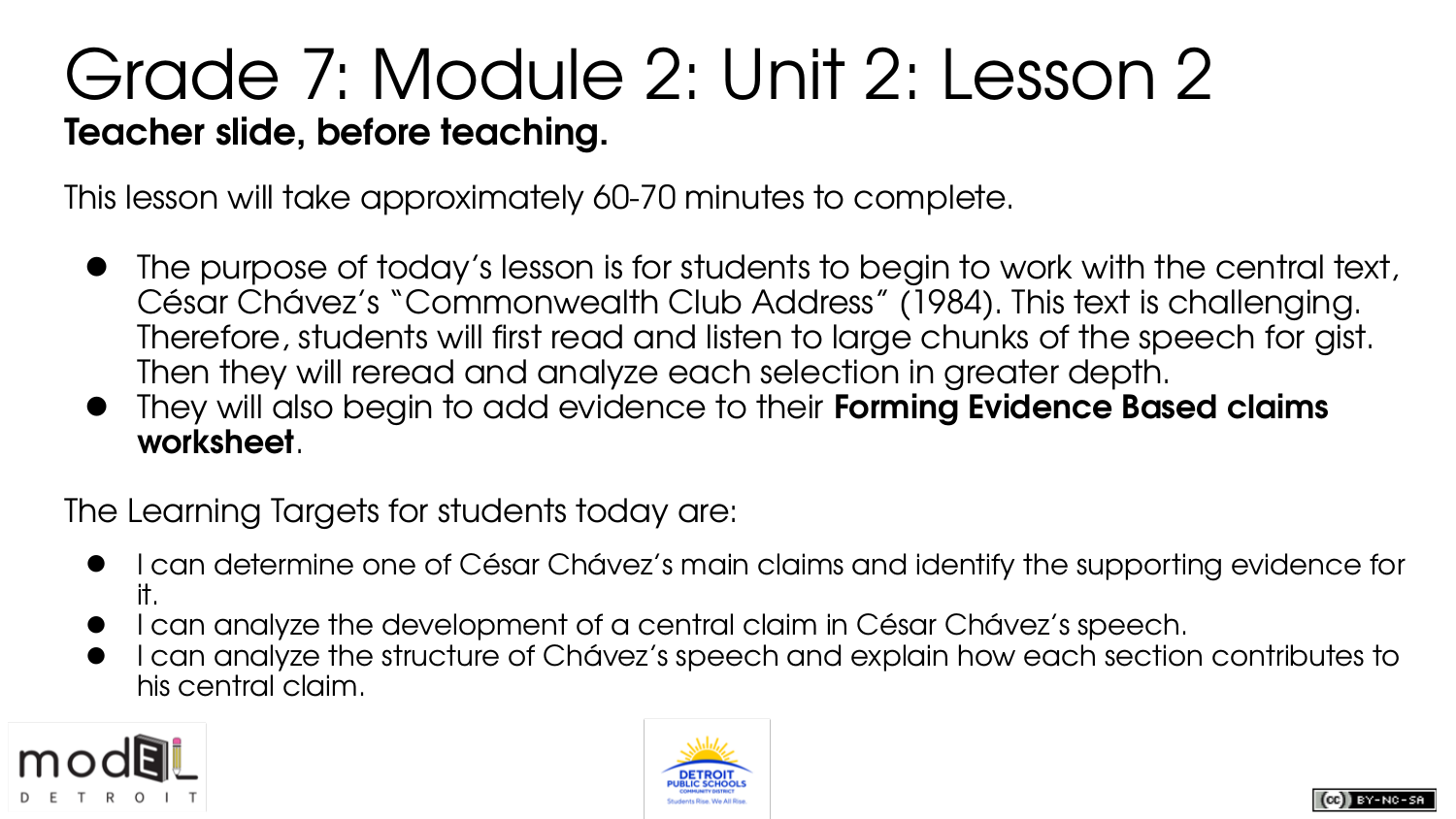

# Grade 7: Module 2: Unit 2: Lesson 2
Teacher slide, before teaching.
This lesson will take approximately 60-70 minutes to complete.

The purpose of today’s lesson is for students to begin to work with the central text, César Chávez’s “Commonwealth Club Address” (1984). This text is challenging. Therefore, students will first read and listen to large chunks of the speech for gist. Then they will reread and analyze each selection in greater depth.
They will also begin to add evidence to their Forming Evidence Based claims worksheet.

The Learning Targets for students today are:
I can determine one of César Chávez’s main claims and identify the supporting evidence for it.
I can analyze the development of a central claim in César Chávez’s speech.
I can analyze the structure of Chávez’s speech and explain how each section contributes to his central claim.